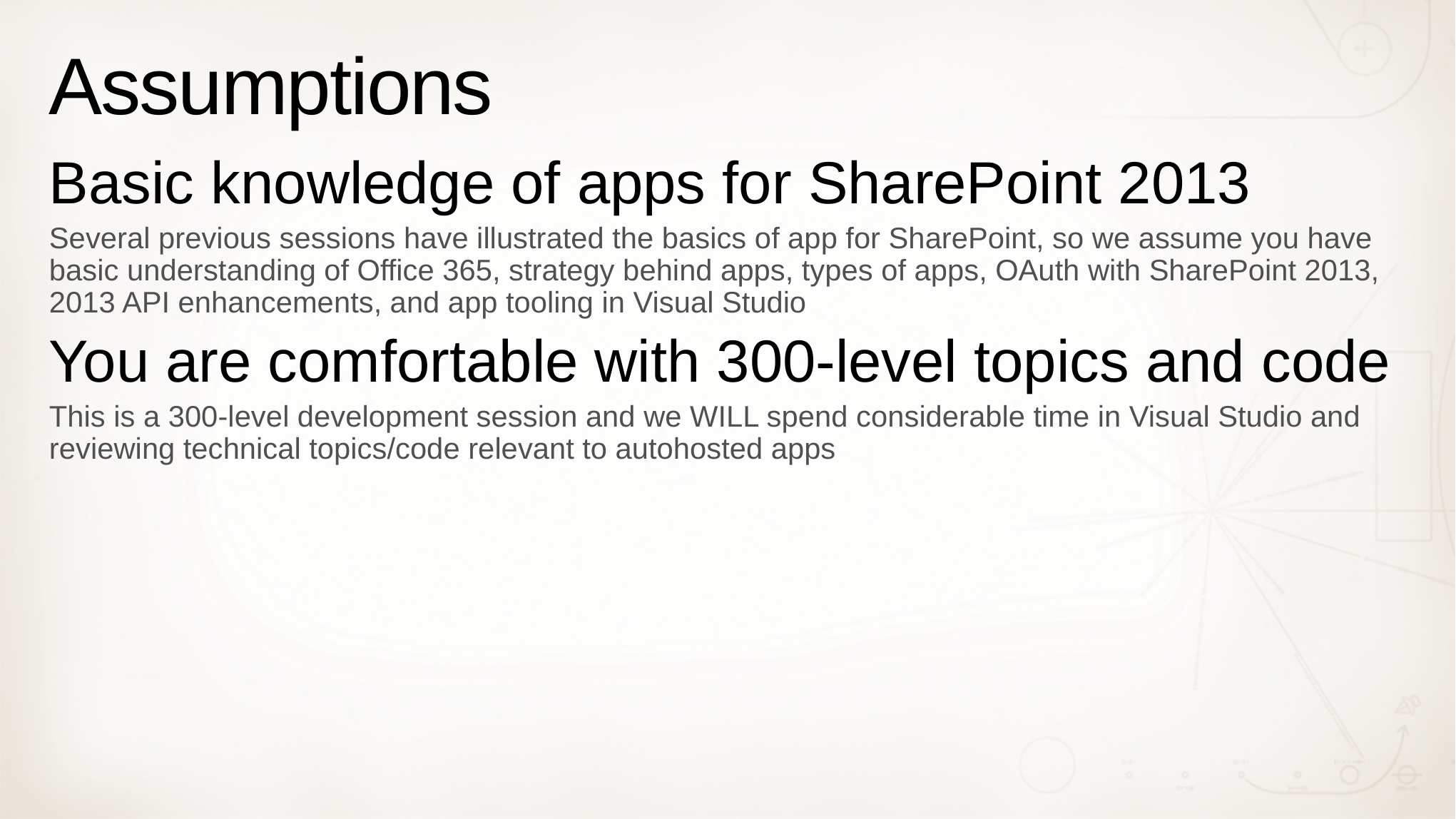

# Assumptions
Basic knowledge of apps for SharePoint 2013
Several previous sessions have illustrated the basics of app for SharePoint, so we assume you have basic understanding of Office 365, strategy behind apps, types of apps, OAuth with SharePoint 2013, 2013 API enhancements, and app tooling in Visual Studio
You are comfortable with 300-level topics and code
This is a 300-level development session and we WILL spend considerable time in Visual Studio and reviewing technical topics/code relevant to autohosted apps